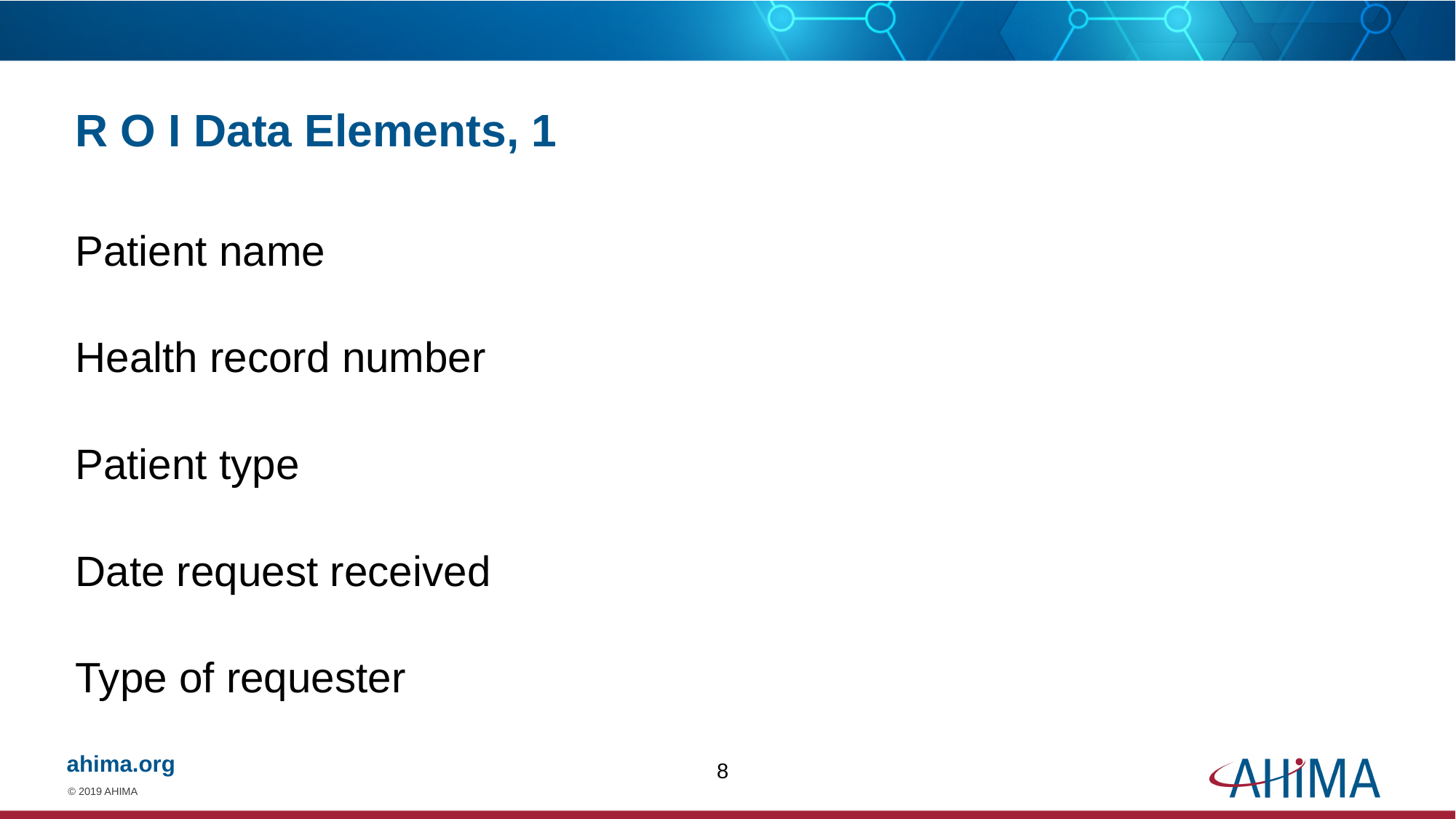

# R O I Data Elements, 1
Patient name

Health record number

Patient type

Date request received

Type of requester